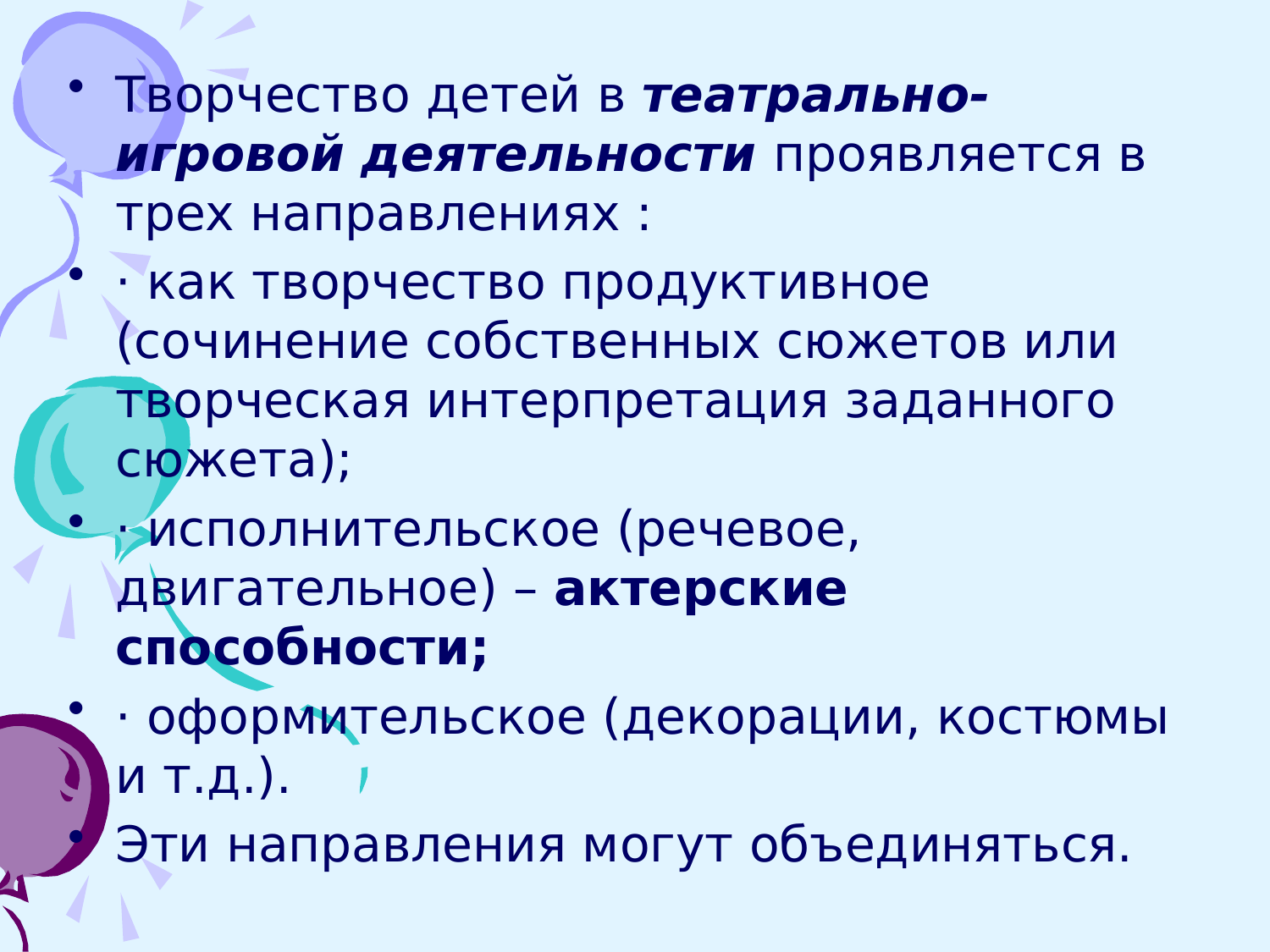

Творчество детей в театрально-игровой деятельности проявляется в трех направлениях :
· как творчество продуктивное (сочинение собственных сюжетов или творческая интерпретация заданного сюжета);
· исполнительское (речевое, двигательное) – актерские способности;
· оформительское (декорации, костюмы и т.д.).
Эти направления могут объединяться.